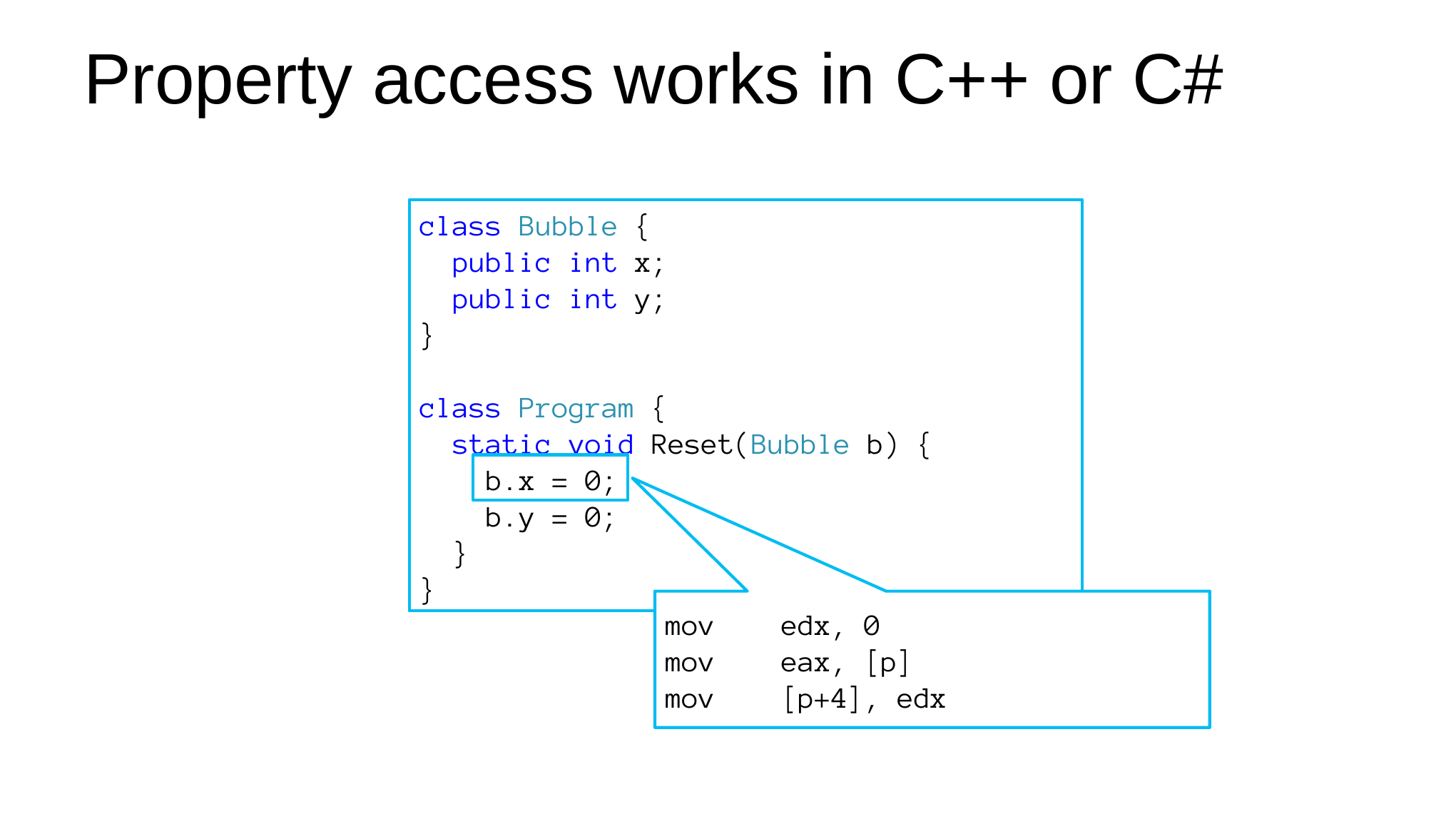

# Property access works in C++ or C#
class Bubble {
  public int x;
  public int y;
}

class Program {
  static void Reset(Bubble b) {
    b.x = 0;
    b.y = 0;
  }
}

mov    edx, 0
mov    eax, [p]
mov    [p+4], edx